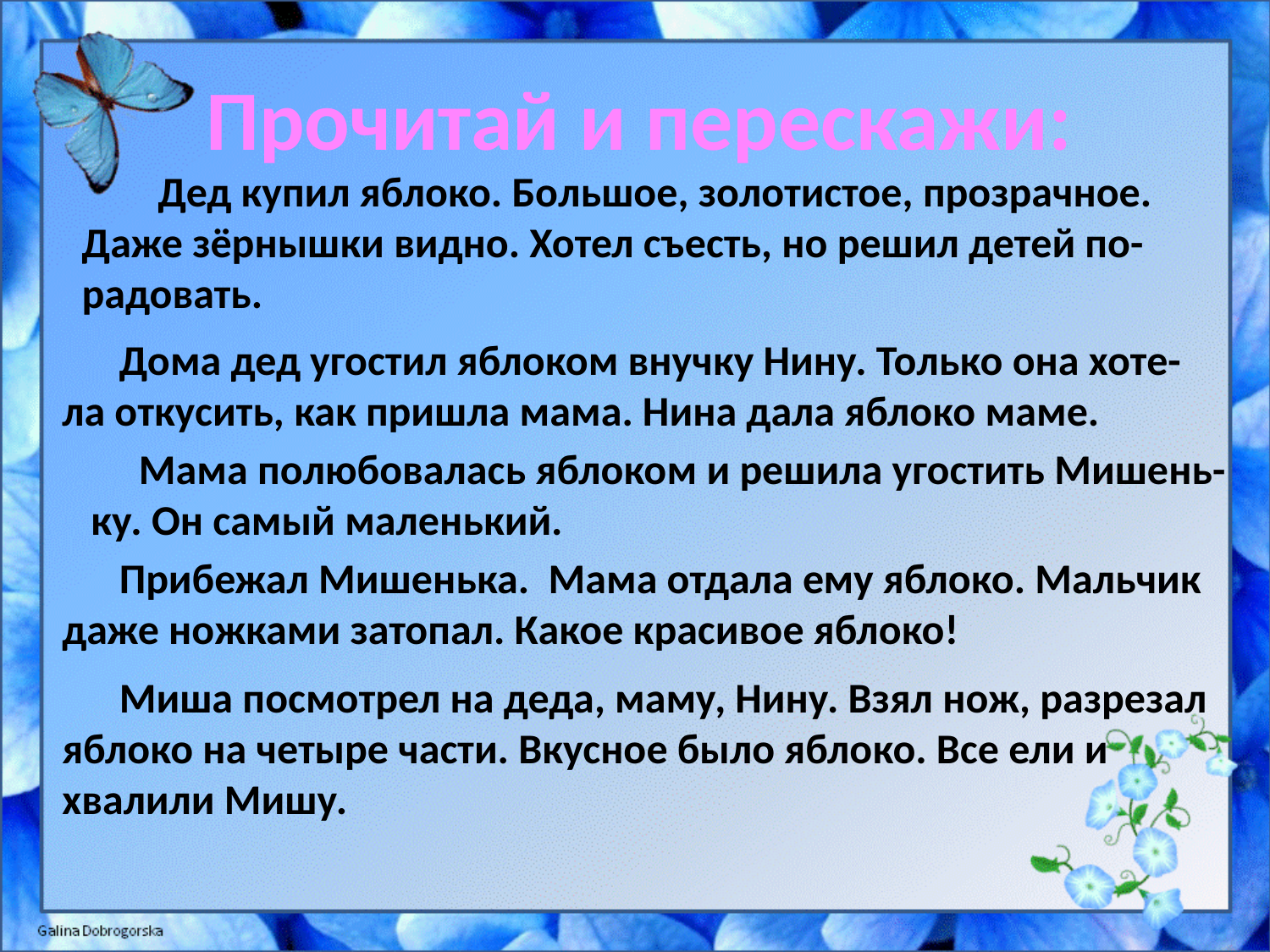

Прочитай и перескажи:
        Дед купил яблоко. Большое, золотистое, прозрачное. Даже зёрнышки видно. Хотел съесть, но решил детей по-радовать.
      Дома дед угостил яблоком внучку Нину. Только она хоте-
ла откусить, как пришла мама. Нина дала яблоко маме.
       Мама полюбовалась яблоком и решила угостить Мишень-    ку. Он самый маленький.
      Прибежал Мишенька.  Мама отдала ему яблоко. Мальчик даже ножками затопал. Какое красивое яблоко!
      Миша посмотрел на деда, маму, Нину. Взял нож, разрезал яблоко на четыре части. Вкусное было яблоко. Все ели и хвалили Мишу.